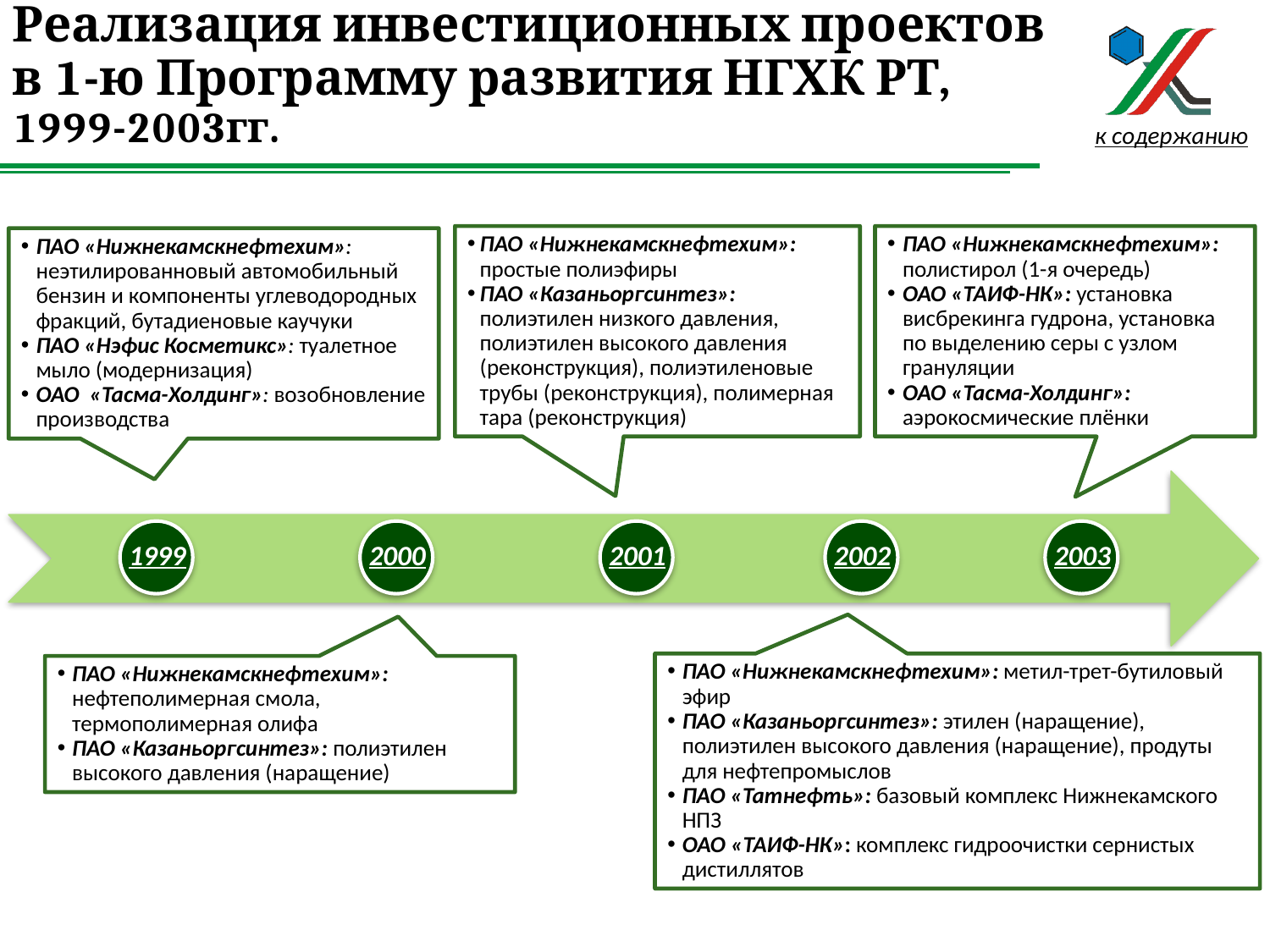

# Реализация инвестиционных проектов в 1-ю Программу развития НГХК РТ, 1999-2003гг.
к содержанию
ПАО «Нижнекамскнефтехим»: простые полиэфиры
ПАО «Казаньоргсинтез»: полиэтилен низкого давления, полиэтилен высокого давления (реконструкция), полиэтиленовые трубы (реконструкция), полимерная тара (реконструкция)
ПАО «Нижнекамскнефтехим»: полистирол (1-я очередь)
ОАО «ТАИФ-НК»: установка висбрекинга гудрона, установка по выделению серы с узлом грануляции
ОАО «Тасма-Холдинг»: аэрокосмические плёнки
ПАО «Нижнекамскнефтехим»: неэтилированновый автомобильный бензин и компоненты углеводородных фракций, бутадиеновые каучуки
ПАО «Нэфис Косметикс»: туалетное мыло (модернизация)
ОАО  «Тасма-Холдинг»: возобновление производства

1999
2000
2001
2002
2003
ПАО «Нижнекамскнефтехим»: метил-трет-бутиловый эфир
ПАО «Казаньоргсинтез»: этилен (наращение), полиэтилен высокого давления (наращение), продуты для нефтепромыслов
ПАО «Татнефть»: базовый комплекс Нижнекамского НПЗ
ОАО «ТАИФ-НК»: комплекс гидроочистки сернистых дистиллятов
ПАО «Нижнекамскнефтехим»: нефтеполимерная смола, термополимерная олифа
ПАО «Казаньоргсинтез»: полиэтилен высокого давления (наращение)